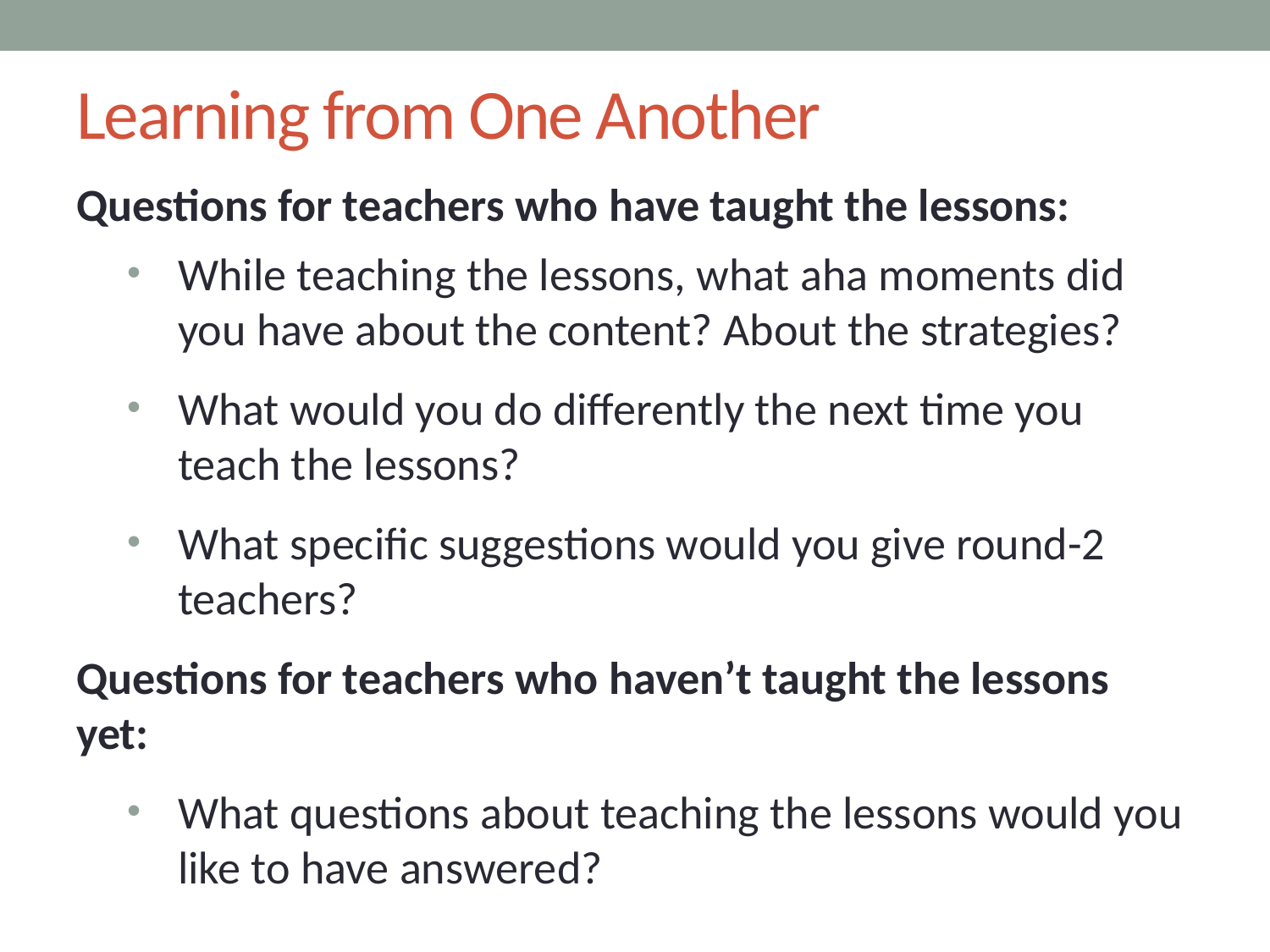

# Learning from One Another
Questions for teachers who have taught the lessons:
While teaching the lessons, what aha moments did you have about the content? About the strategies?
What would you do differently the next time you teach the lessons?
What specific suggestions would you give round-2 teachers?
Questions for teachers who haven’t taught the lessons yet:
What questions about teaching the lessons would you like to have answered?